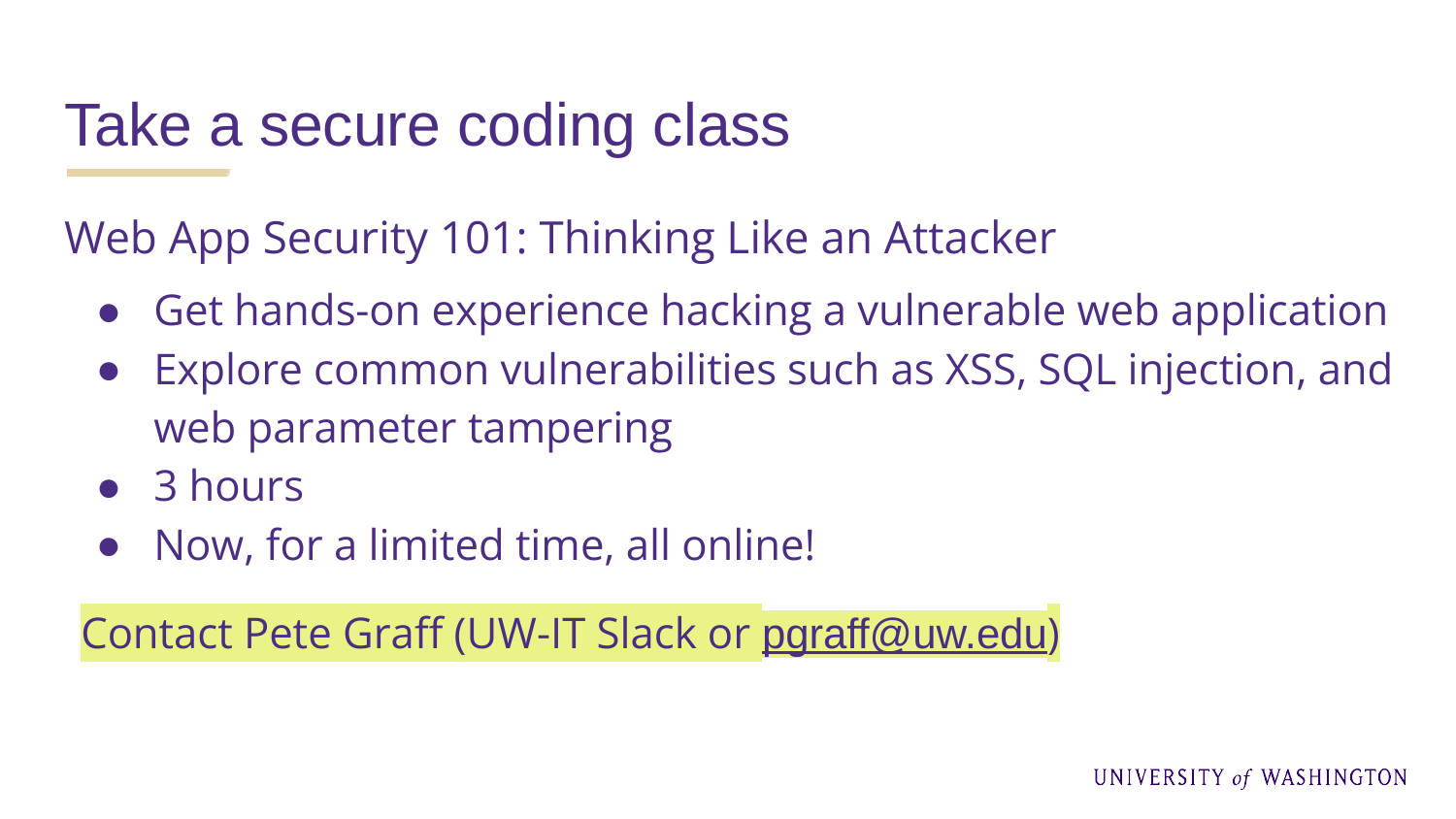

# Take a secure coding class
Web App Security 101: Thinking Like an Attacker
Get hands-on experience hacking a vulnerable web application
Explore common vulnerabilities such as XSS, SQL injection, and web parameter tampering
3 hours
Now, for a limited time, all online!
Contact Pete Graff (UW-IT Slack or pgraff@uw.edu)